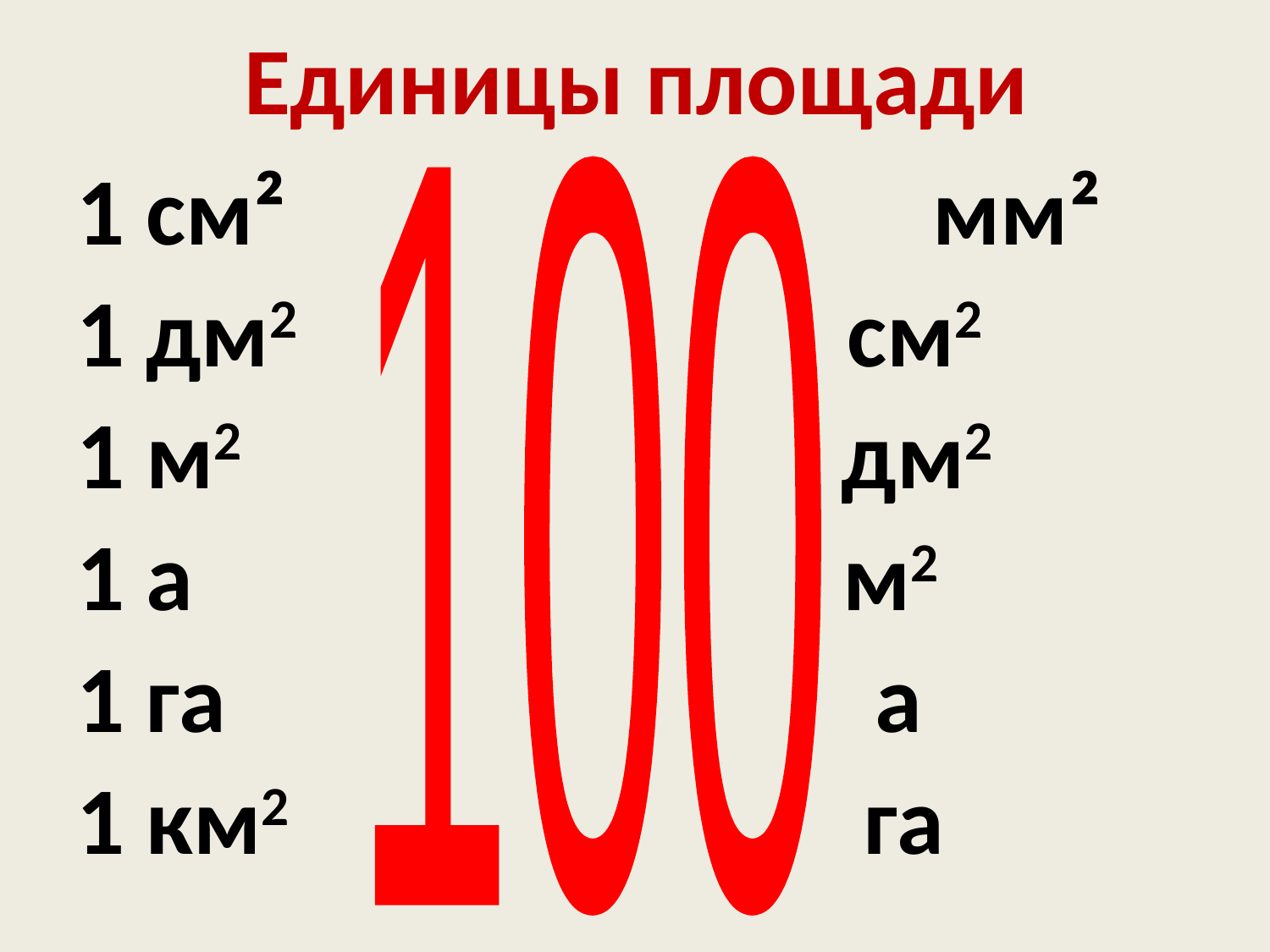

# Единицы площади
1 см²                              мм²
1 дм2                                            см2
1 м2                                                дм2
1 а                                                    м2
1 га                                                 а
1 км2                                              га
100